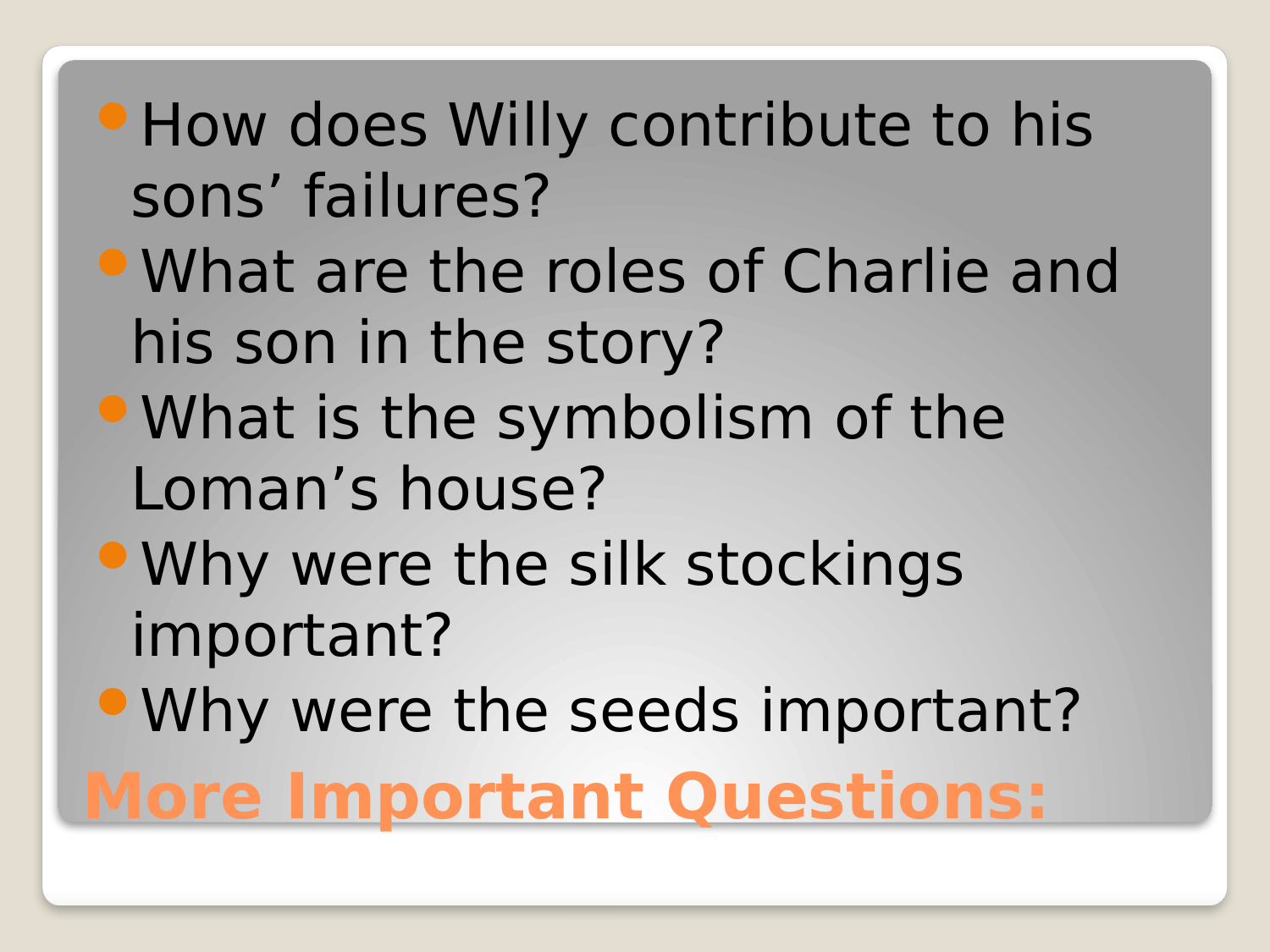

How does Willy contribute to his sons’ failures?
What are the roles of Charlie and his son in the story?
What is the symbolism of the Loman’s house?
Why were the silk stockings important?
Why were the seeds important?

# More Important Questions: